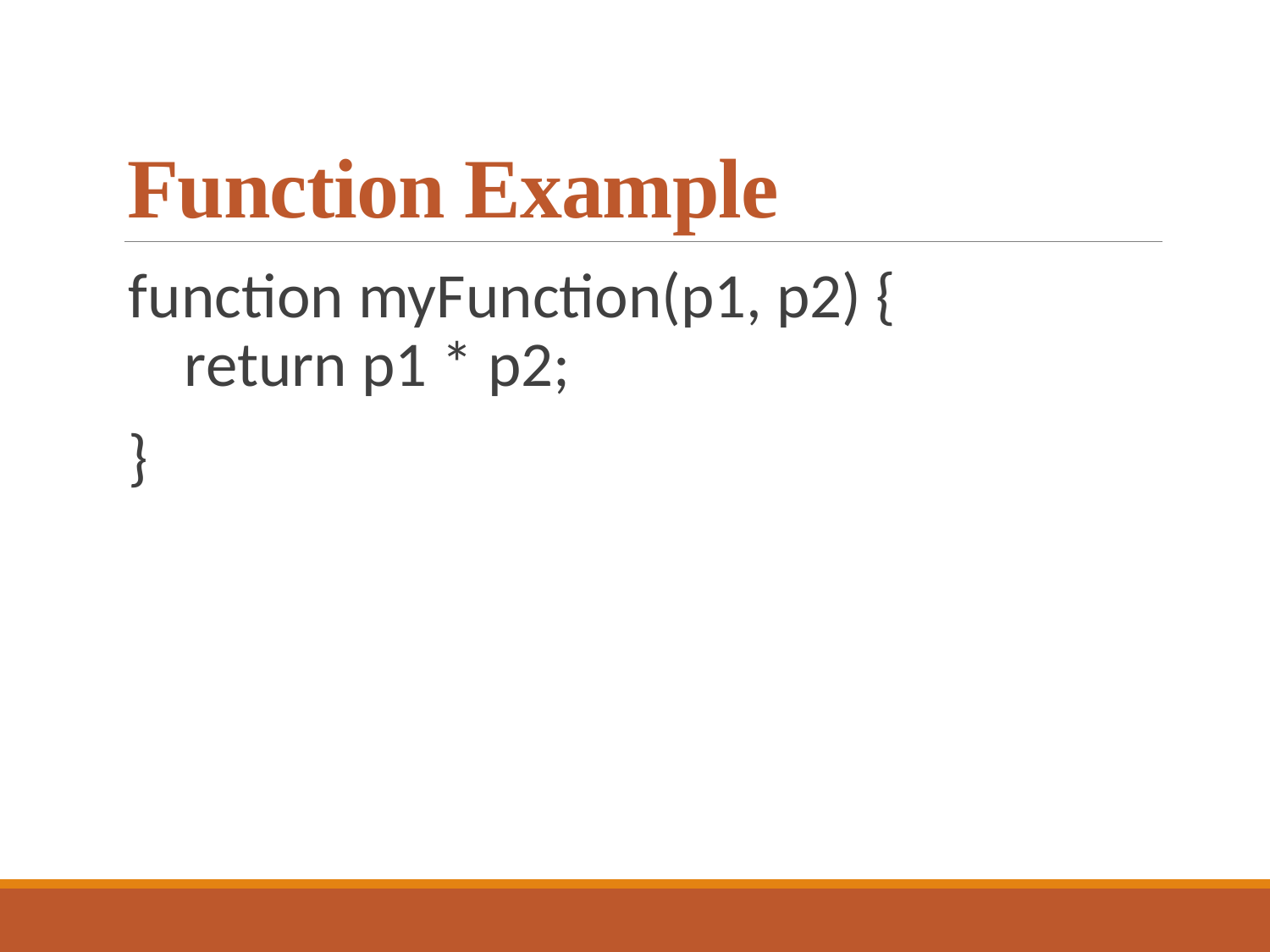

# Function Example
function myFunction(p1, p2) {
    return p1 * p2;
}